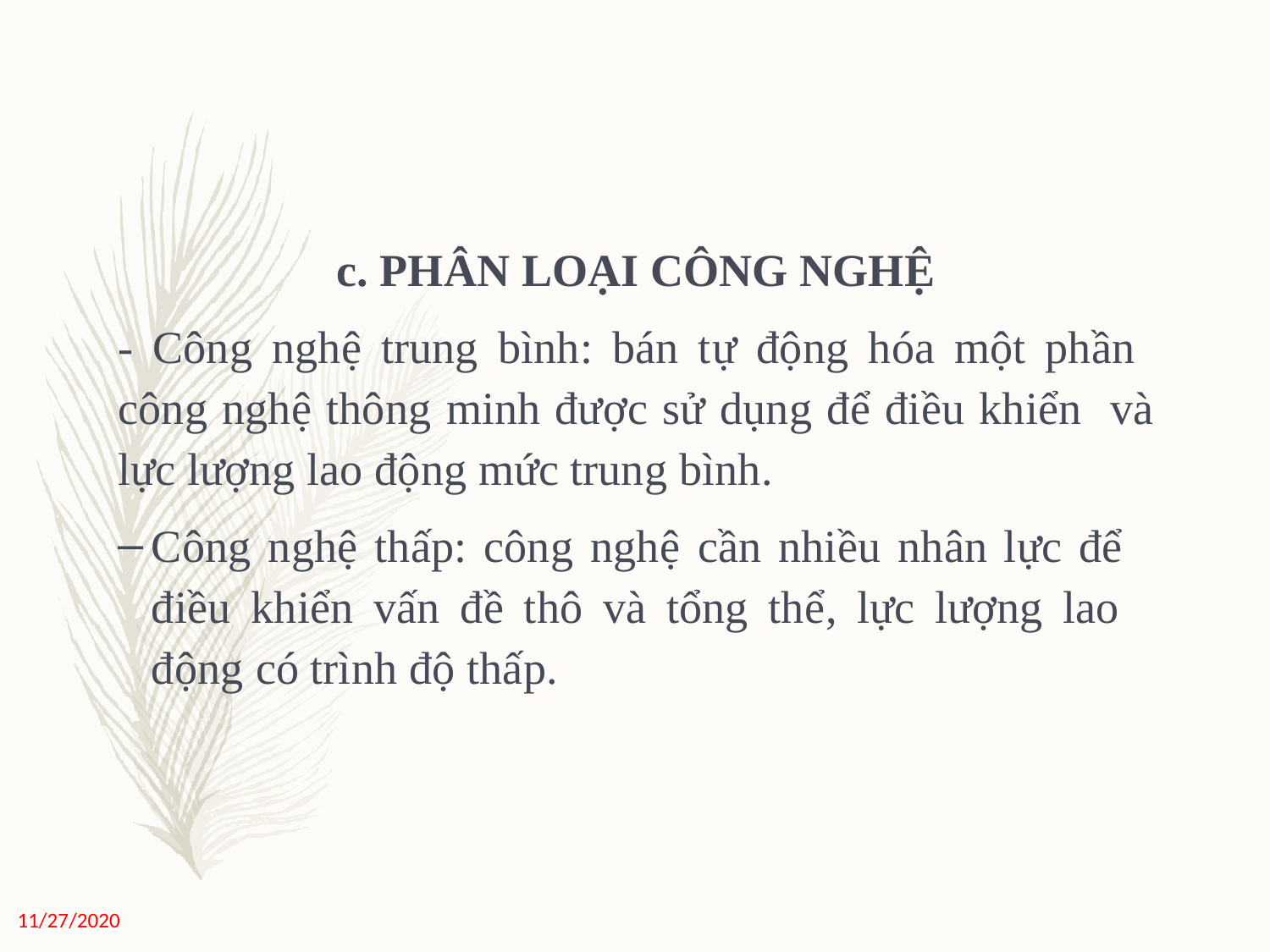

c. PHÂN LOẠI CÔNG NGHỆ
- Công nghệ trung bình: bán tự động hóa một phần  công nghệ thông minh được sử dụng để điều khiển  và lực lượng lao động mức trung bình.
Công nghệ thấp: công nghệ cần nhiều nhân lực để  điều khiển vấn đề thô và tổng thể, lực lượng lao  động có trình độ thấp.
11/27/2020